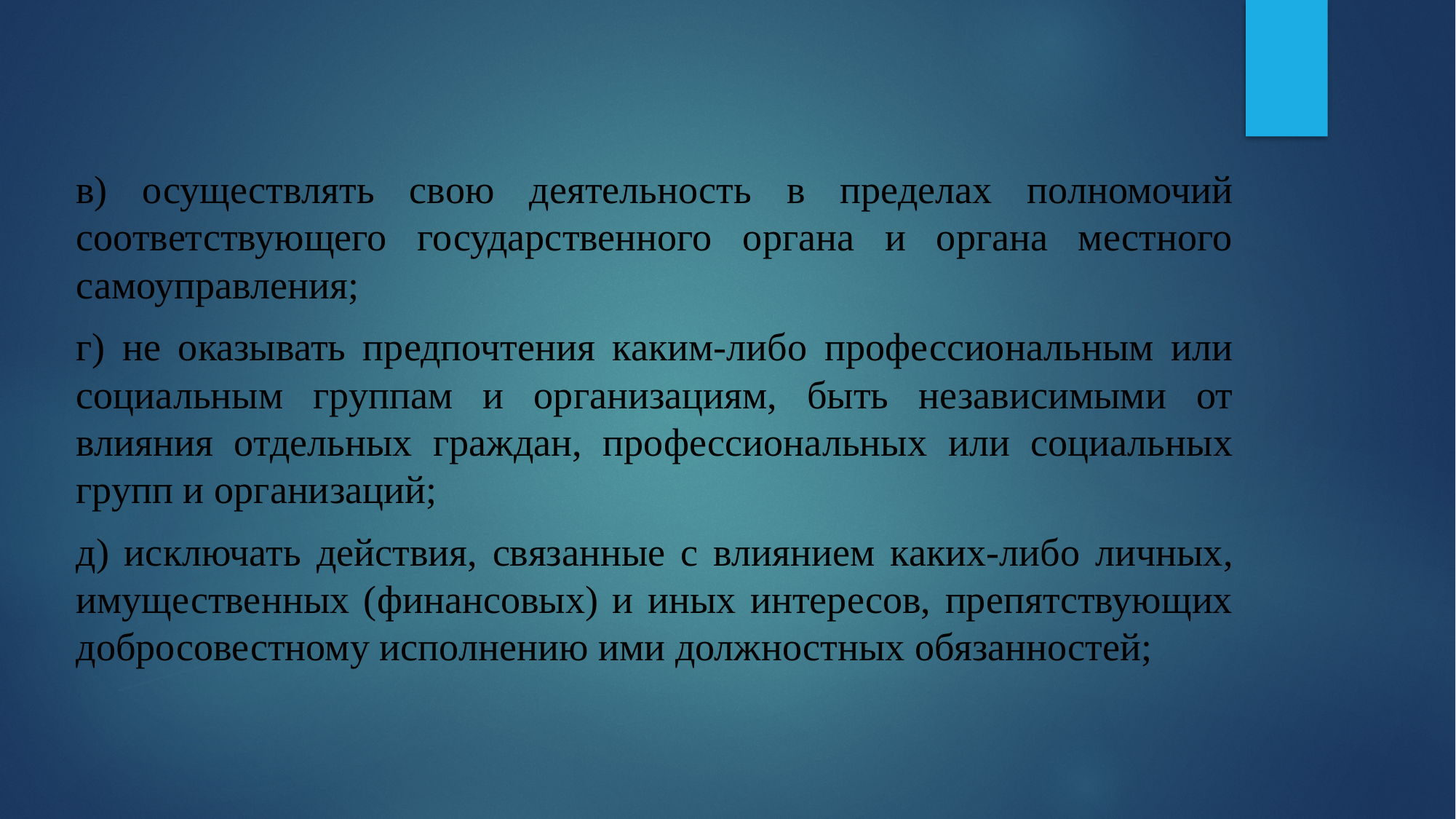

в) осуществлять свою деятельность в пределах полномочий соответствующего государственного органа и органа местного самоуправления;
г) не оказывать предпочтения каким-либо профессиональным или социальным группам и организациям, быть независимыми от влияния отдельных граждан, профессиональных или социальных групп и организаций;
д) исключать действия, связанные с влиянием каких-либо личных, имущественных (финансовых) и иных интересов, препятствующих добросовестному исполнению ими должностных обязанностей;